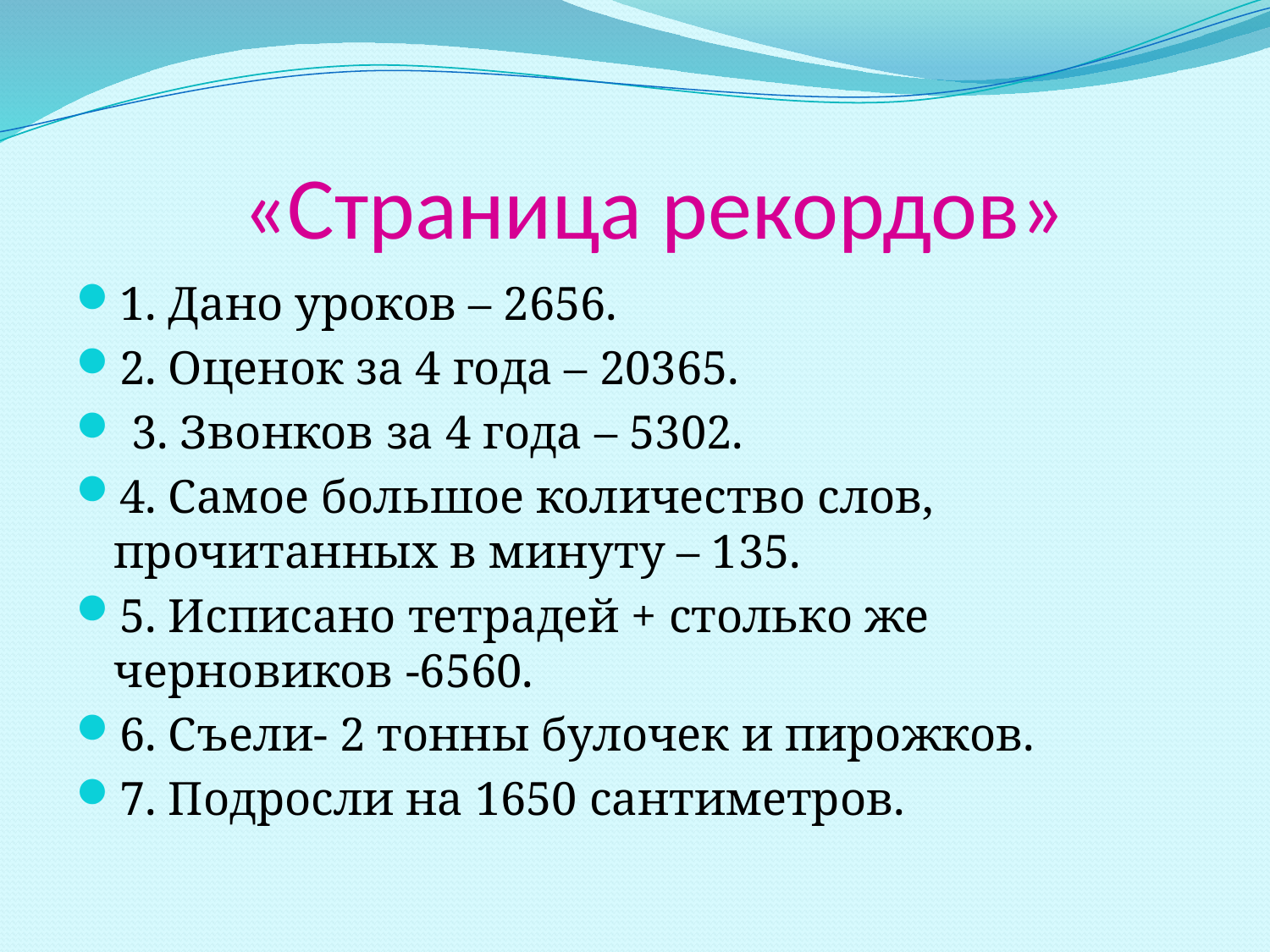

# «Страница рекордов»
1. Дано уроков – 2656.
2. Оценок за 4 года – 20365.
 3. Звонков за 4 года – 5302.
4. Самое большое количество слов, прочитанных в минуту – 135.
5. Исписано тетрадей + столько же черновиков -6560.
6. Съели- 2 тонны булочек и пирожков.
7. Подросли на 1650 сантиметров.